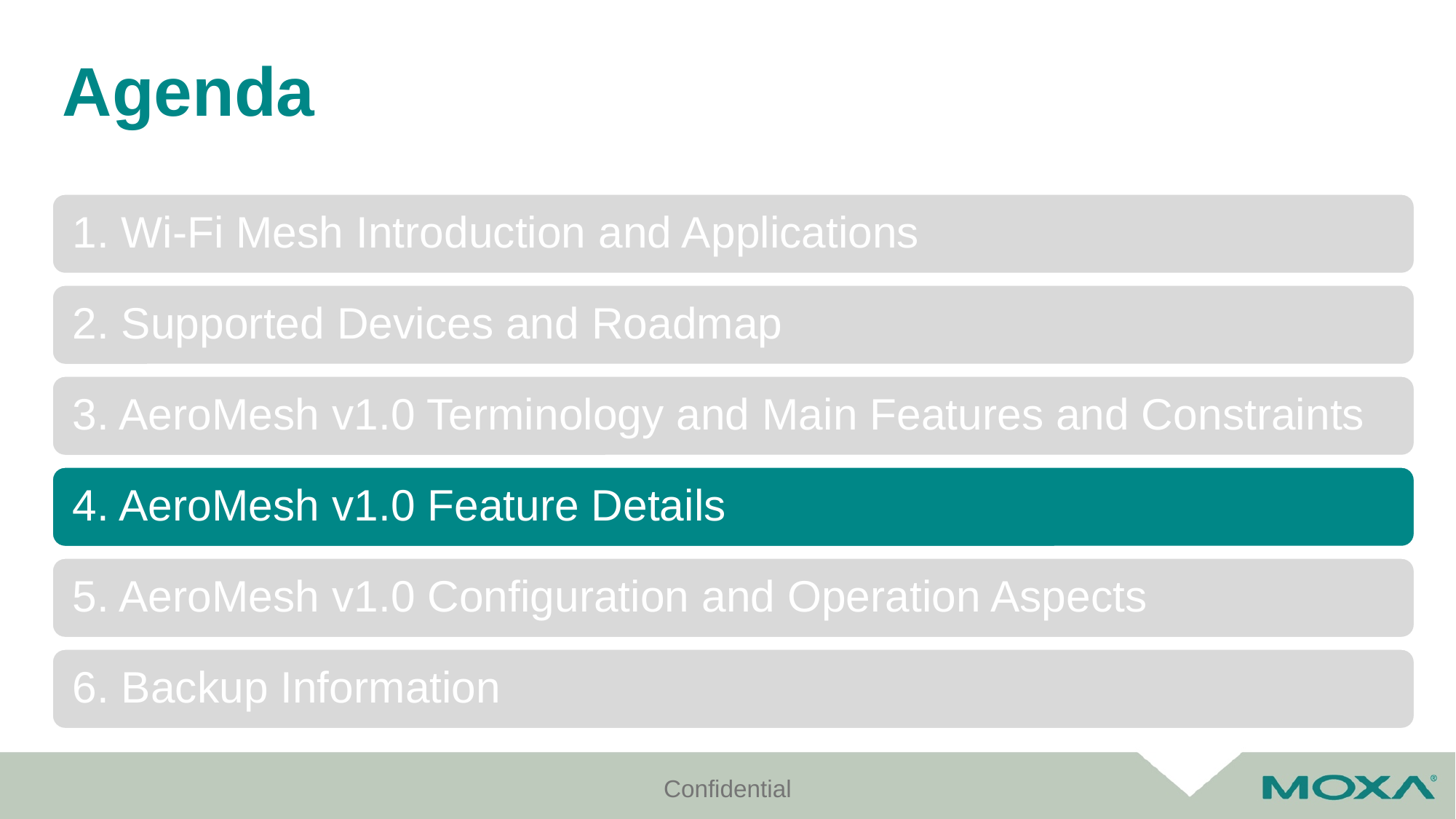

# Agenda
1. Wi-Fi Mesh Introduction and Applications
2. Supported Devices and Roadmap
3. AeroMesh v1.0 Terminology and Main Features and Constraints
4. AeroMesh v1.0 Feature Details
5. AeroMesh v1.0 Configuration and Operation Aspects
6. Backup Information